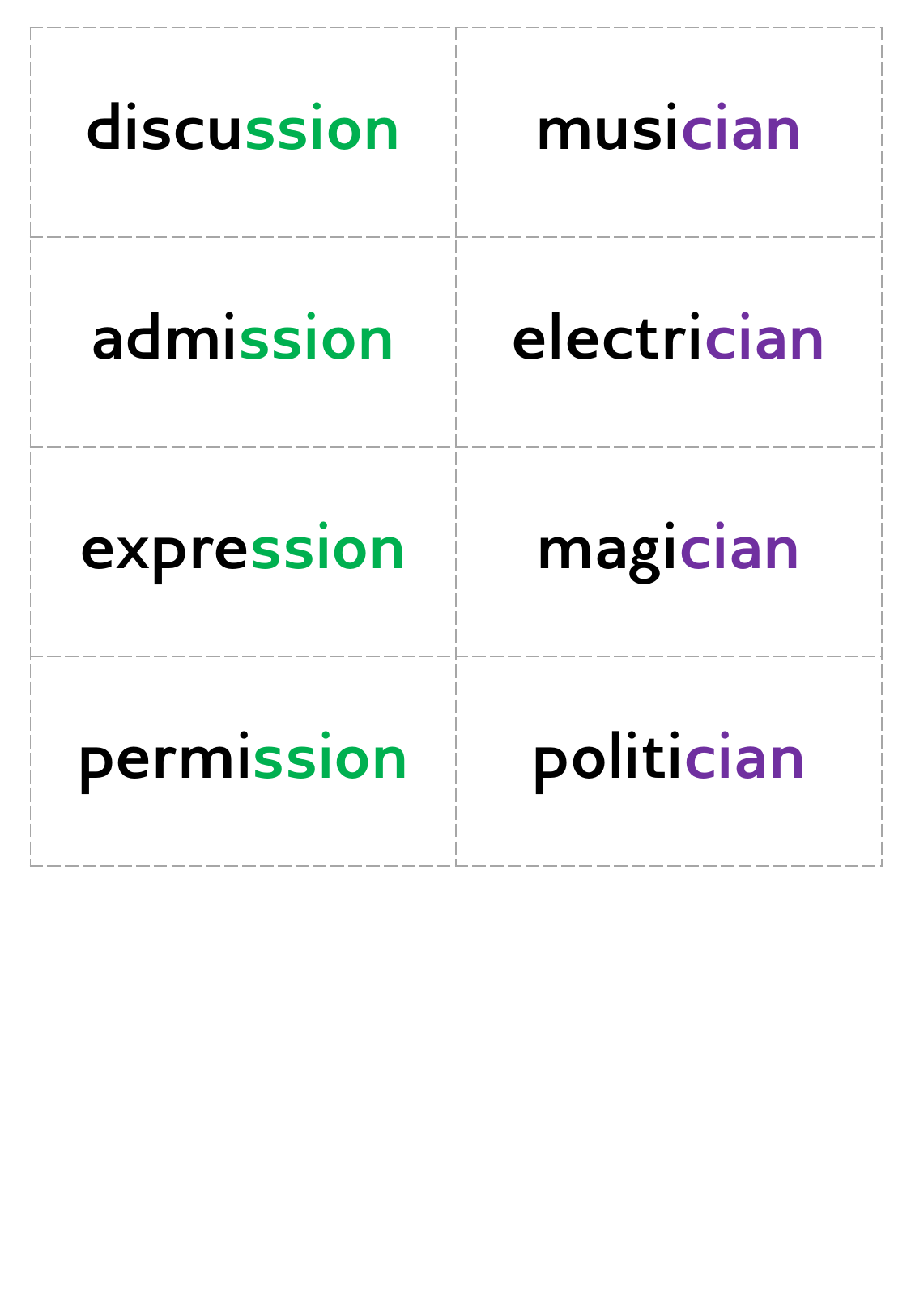

| discussion | musician |
| --- | --- |
| admission | electrician |
| expression | magician |
| permission | politician |